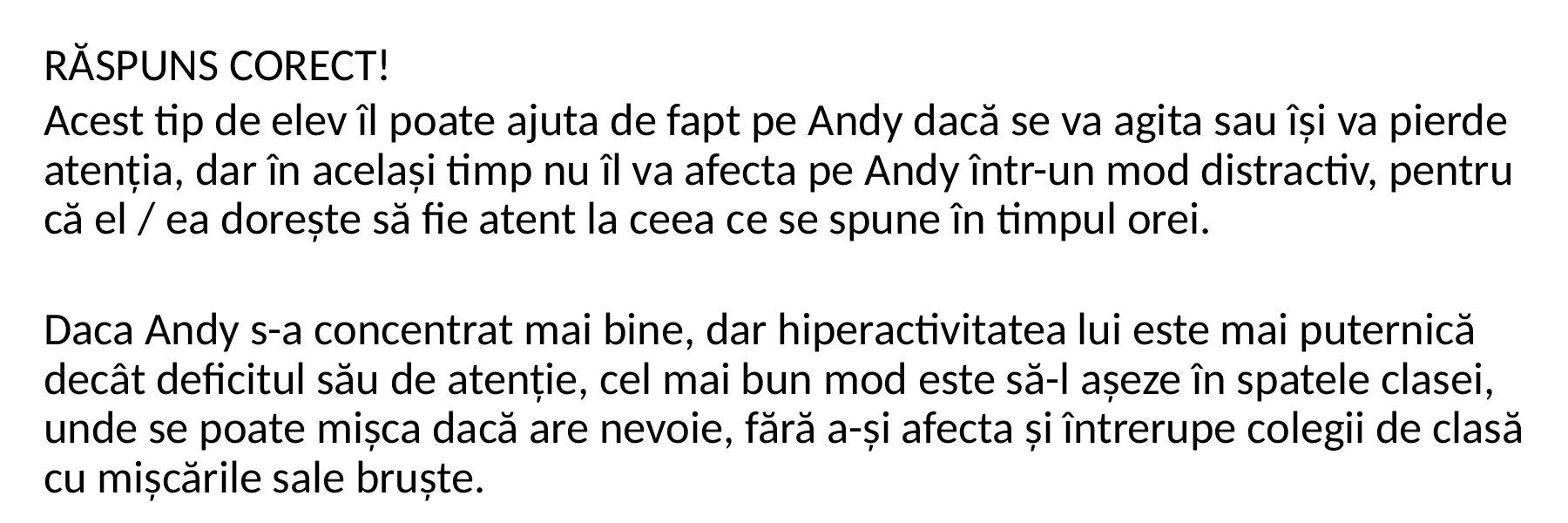

RĂSPUNS CORECT!
Acest tip de elev îl poate ajuta de fapt pe Andy dacă se va agita sau își va pierde atenția, dar în același timp nu îl va afecta pe Andy într-un mod distractiv, pentru că el / ea dorește să fie atent la ceea ce se spune în timpul orei.

Daca Andy s-a concentrat mai bine, dar hiperactivitatea lui este mai puternică decât deficitul său de atenție, cel mai bun mod este să-l așeze în spatele clasei, unde se poate mișca dacă are nevoie, fără a-și afecta și întrerupe colegii de clasă cu mișcările sale bruște.